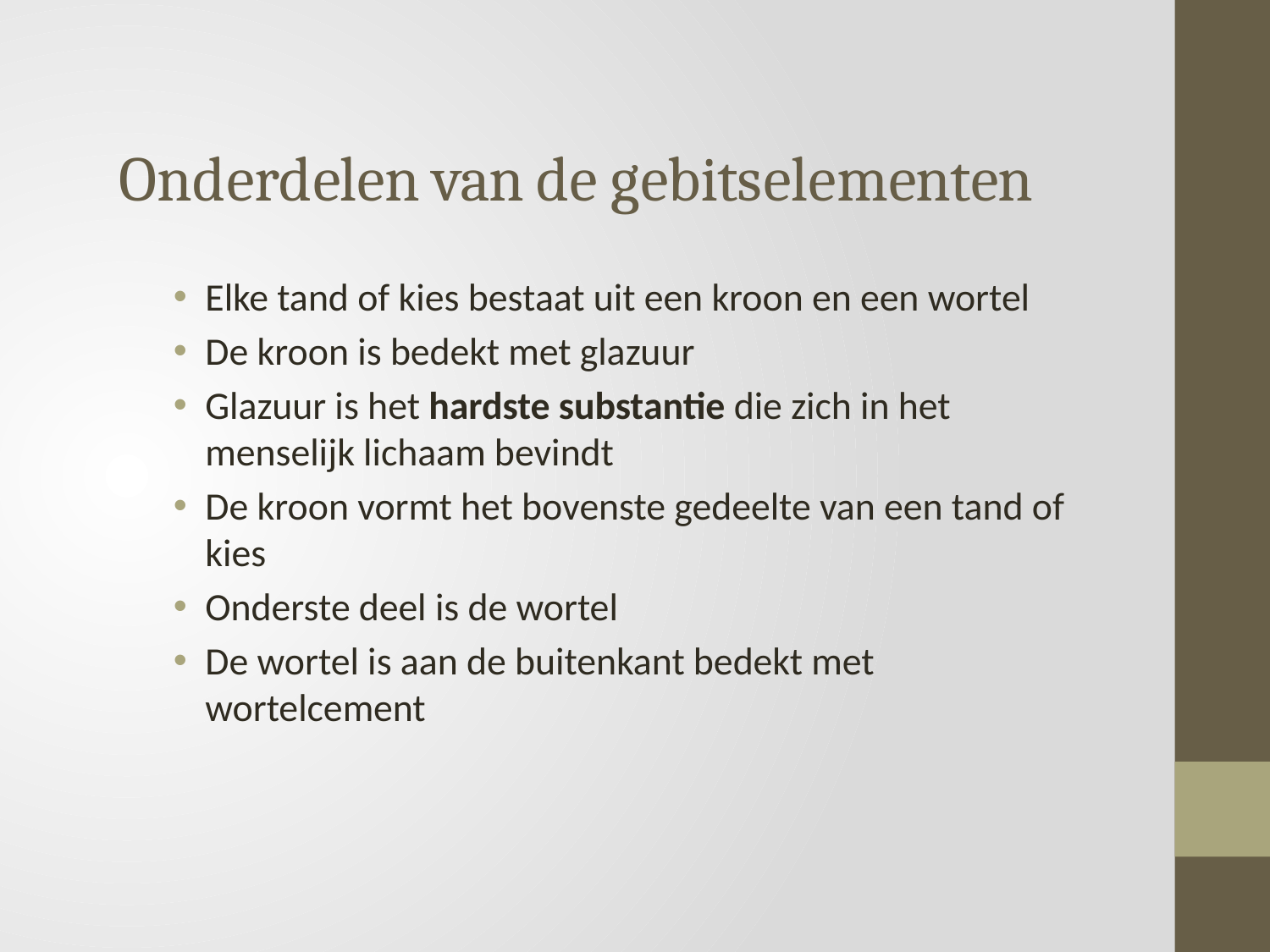

# Onderdelen van de gebitselementen
Elke tand of kies bestaat uit een kroon en een wortel
De kroon is bedekt met glazuur
Glazuur is het hardste substantie die zich in het menselijk lichaam bevindt
De kroon vormt het bovenste gedeelte van een tand of kies
Onderste deel is de wortel
De wortel is aan de buitenkant bedekt met wortelcement